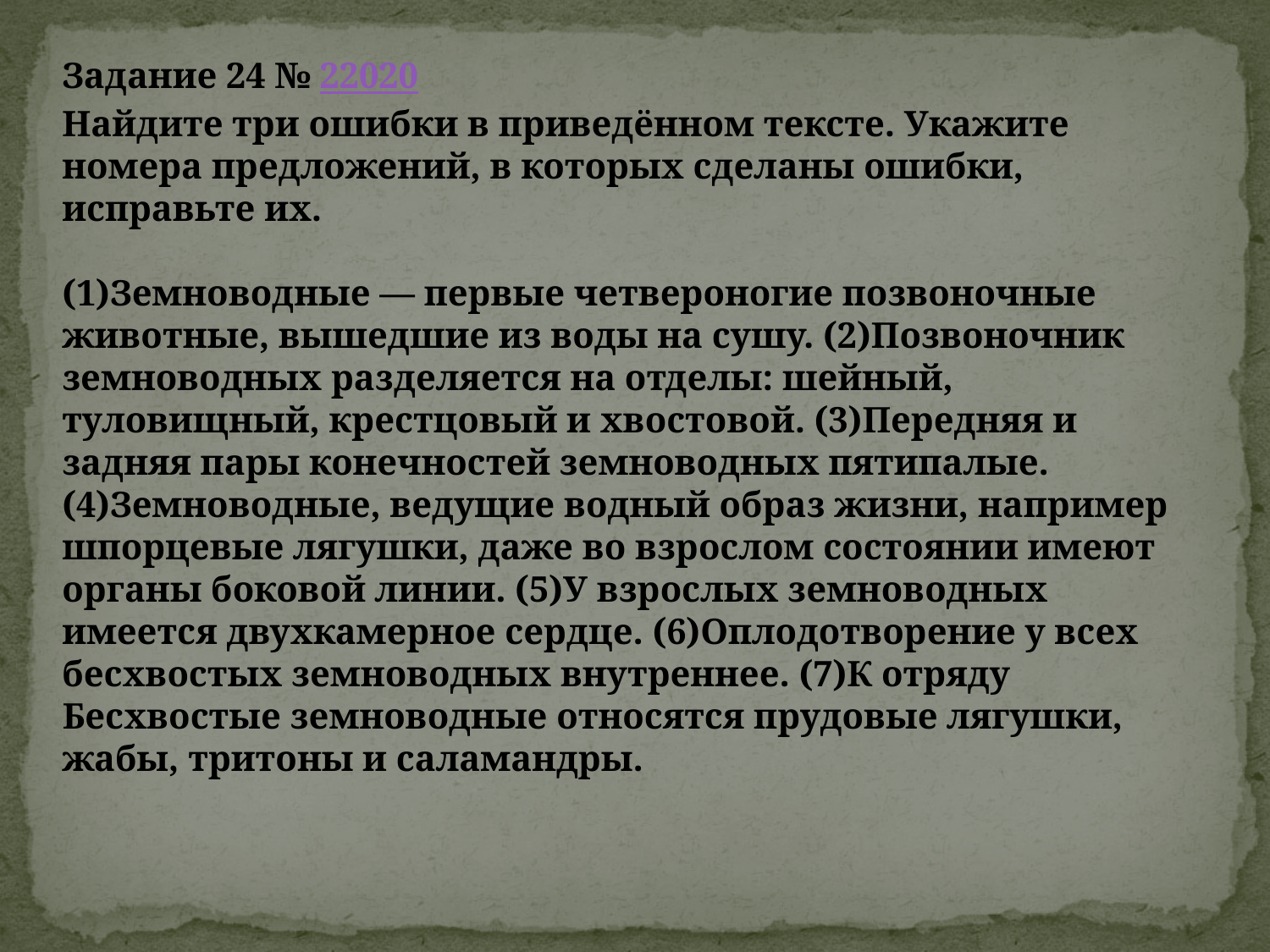

Задание 24 № 22020
Найдите три ошибки в приведённом тексте. Укажите номера предложений, в которых сделаны ошибки, исправьте их.

(1)Земноводные — первые четвероногие позвоночные животные, вышедшие из воды на сушу. (2)Позвоночник земноводных разделяется на отделы: шейный, туловищный, крестцовый и хвостовой. (3)Передняя и задняя пары конечностей земноводных пятипалые. (4)Земноводные, ведущие водный образ жизни, например шпорцевые лягушки, даже во взрослом состоянии имеют органы боковой линии. (5)У взрослых земноводных имеется двухкамерное сердце. (6)Оплодотворение у всех бесхвостых земноводных внутреннее. (7)К отряду Бесхвостые земноводные относятся прудовые лягушки, жабы, тритоны и саламандры.